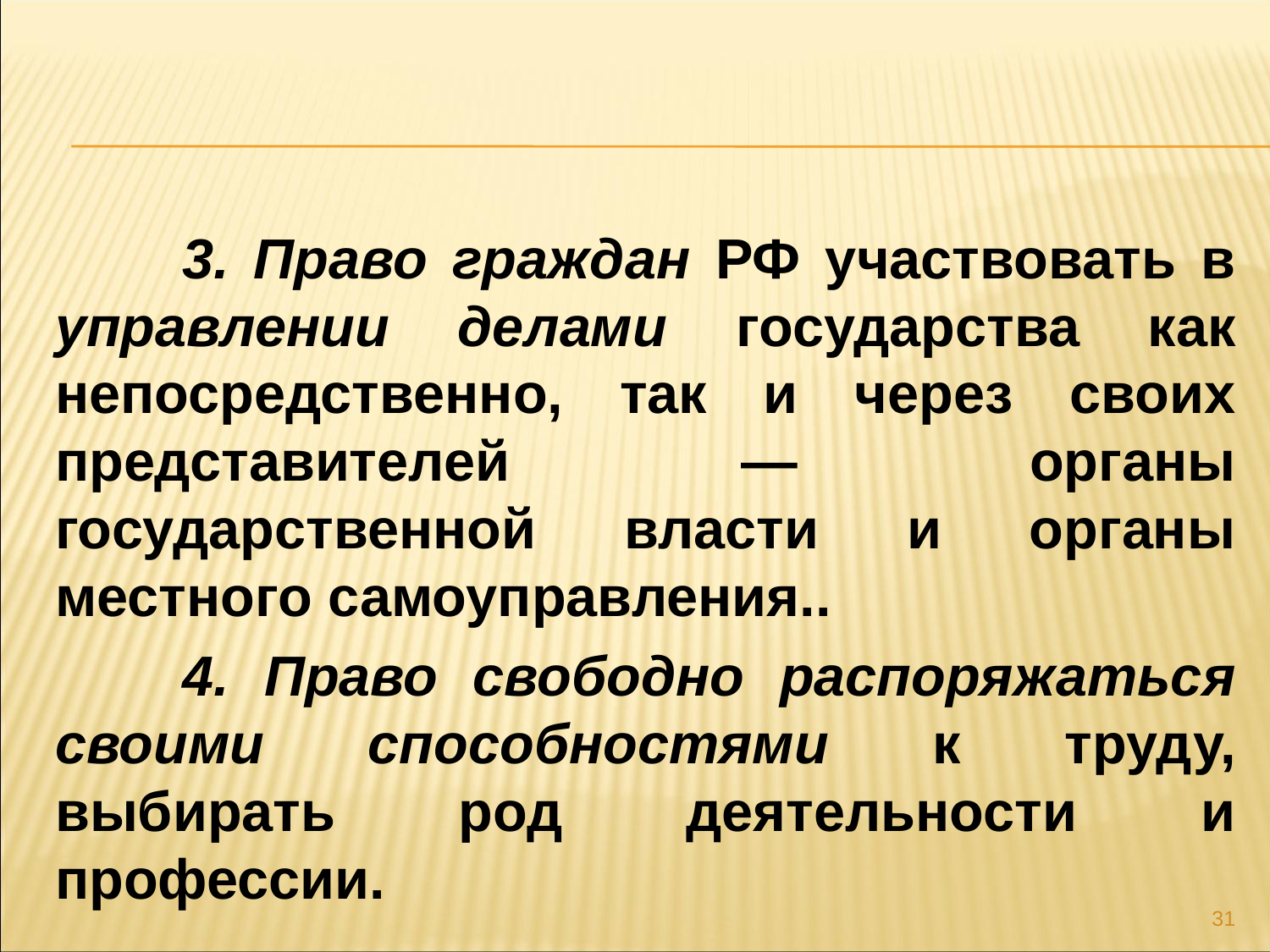

3. Право граждан РФ участвовать в управлении делами государства как непосредственно, так и через своих представителей — органы государственной власти и органы местного самоуправления..
	4. Право свободно распоряжаться своими способностями к труду, выбирать род деятельности и профессии.

31